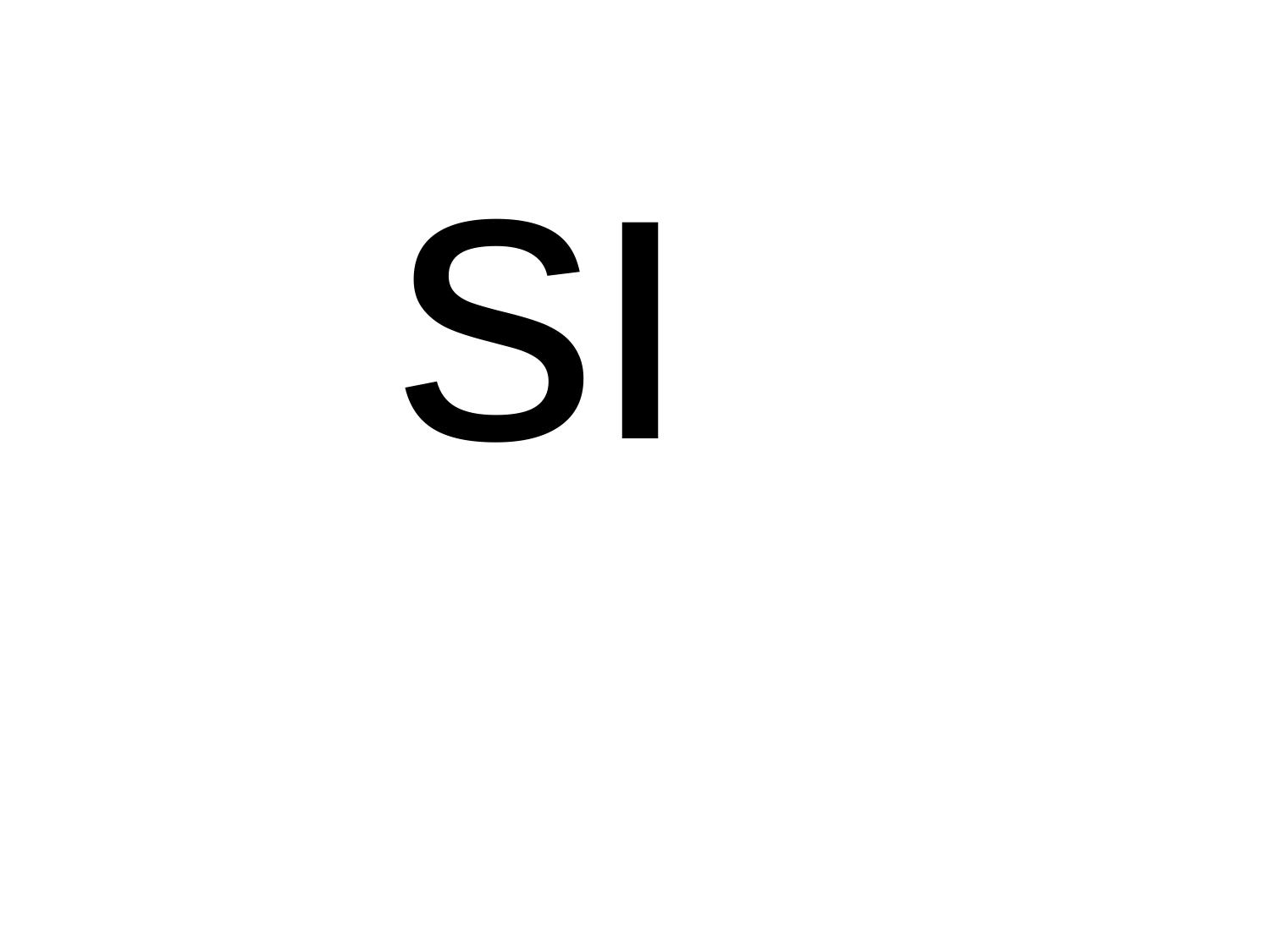

| s |
| --- |
| ı |
| --- |